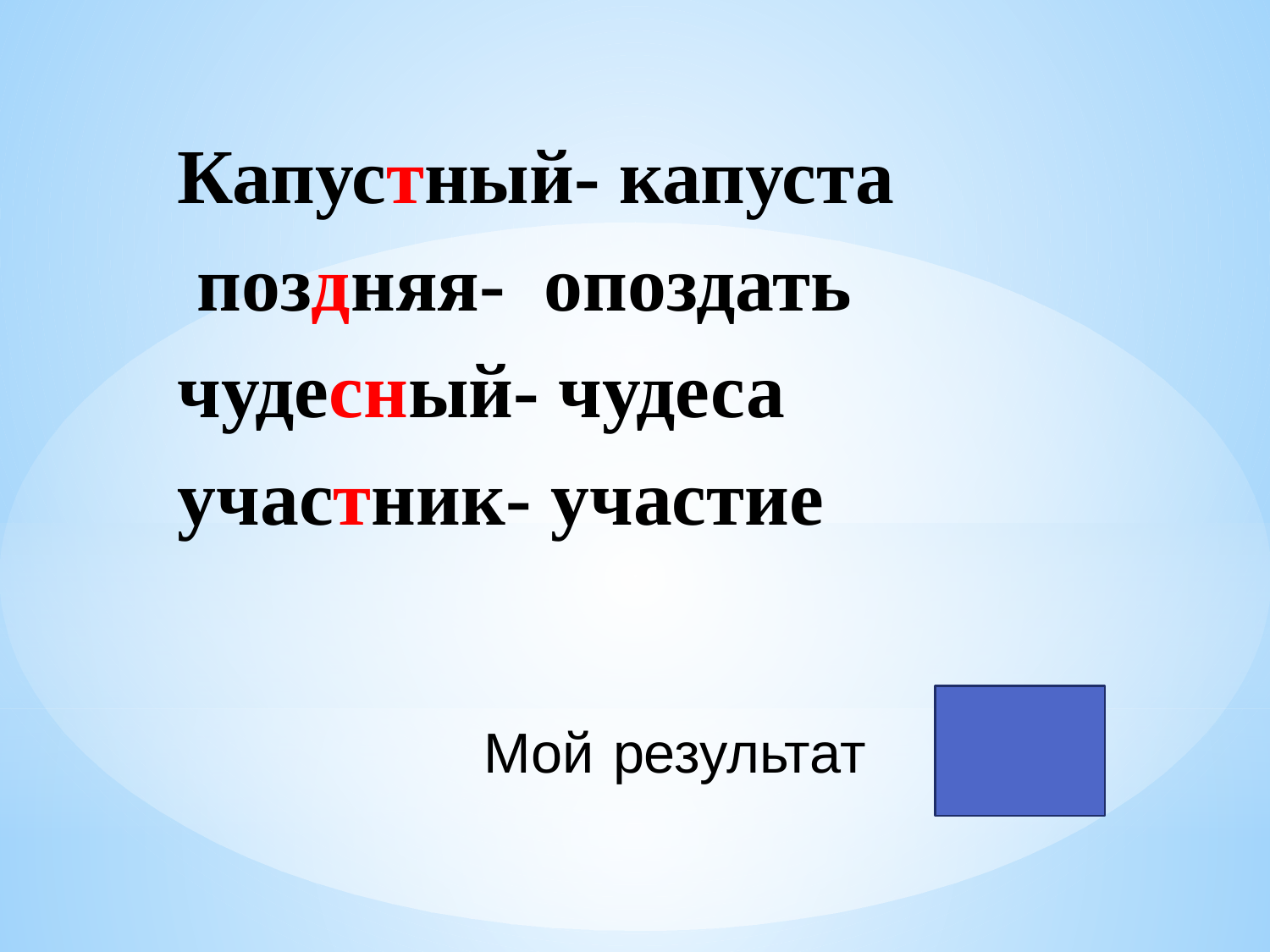

Капустный- капуста
 поздняя-  опоздать
чудесный- чудеса
участник- участие

Мой результат